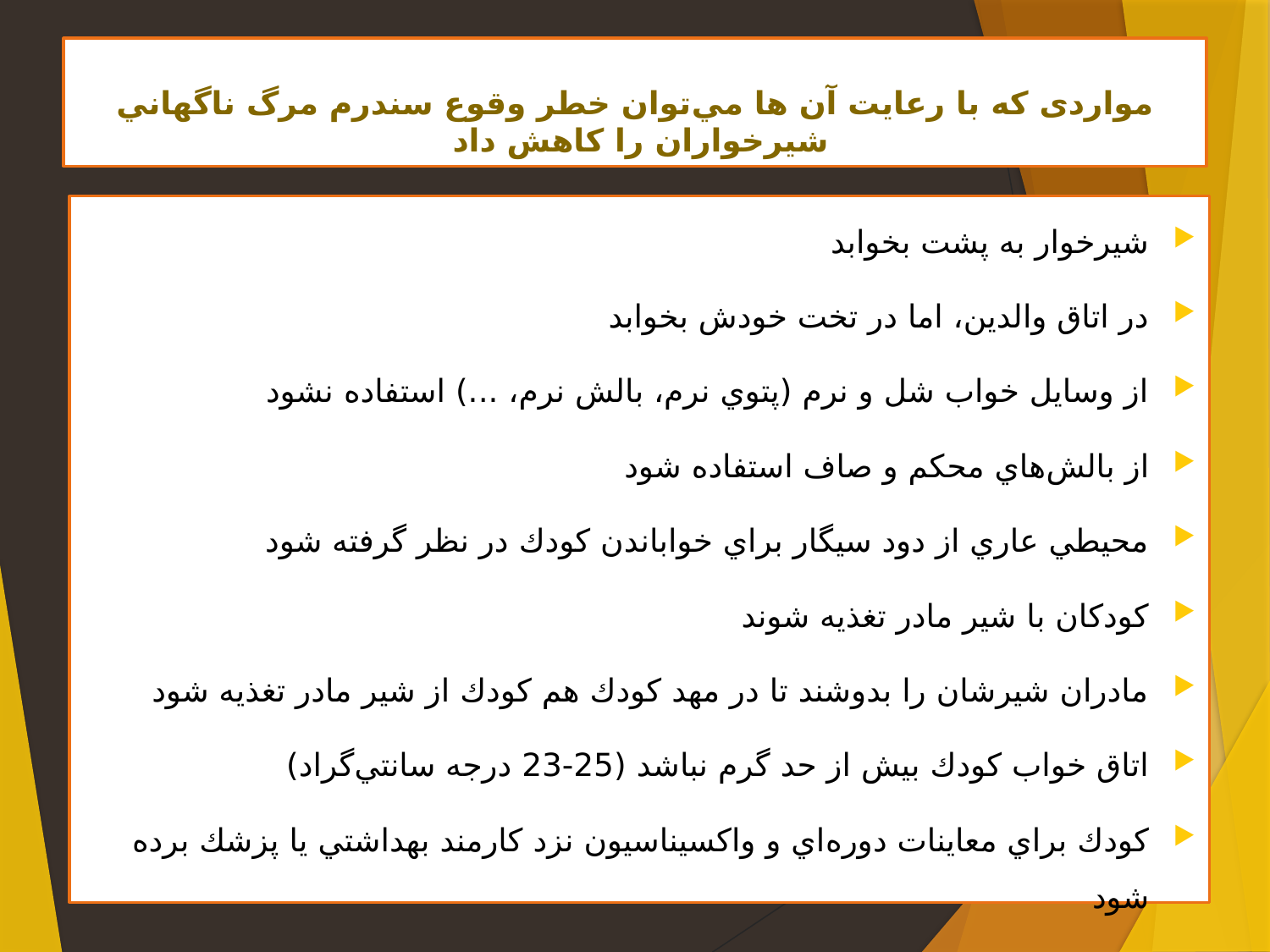

# مواردی که با رعایت آن ها مي‌توان خطر وقوع سندرم مرگ ناگهاني شيرخواران را كاهش داد
شيرخوار به پشت بخوابد
در اتاق والدين، اما در تخت خودش بخوابد
از وسايل خواب شل و نرم (پتوي نرم، بالش نرم، ...) استفاده نشود
از بالش‌هاي محكم و صاف استفاده شود
محيطي عاري از دود سيگار براي خواباندن كودك در نظر گرفته شود
كودكان با شير مادر تغذيه شوند
مادران شيرشان را بدوشند تا در مهد كودك هم كودك از شير مادر تغذيه شود
اتاق خواب كودك بيش از حد گرم نباشد (25-23 درجه سانتي‌گراد)
كودك براي معاينات دوره‌اي و واكسيناسيون نزد كارمند بهداشتي يا پزشك برده شود
65